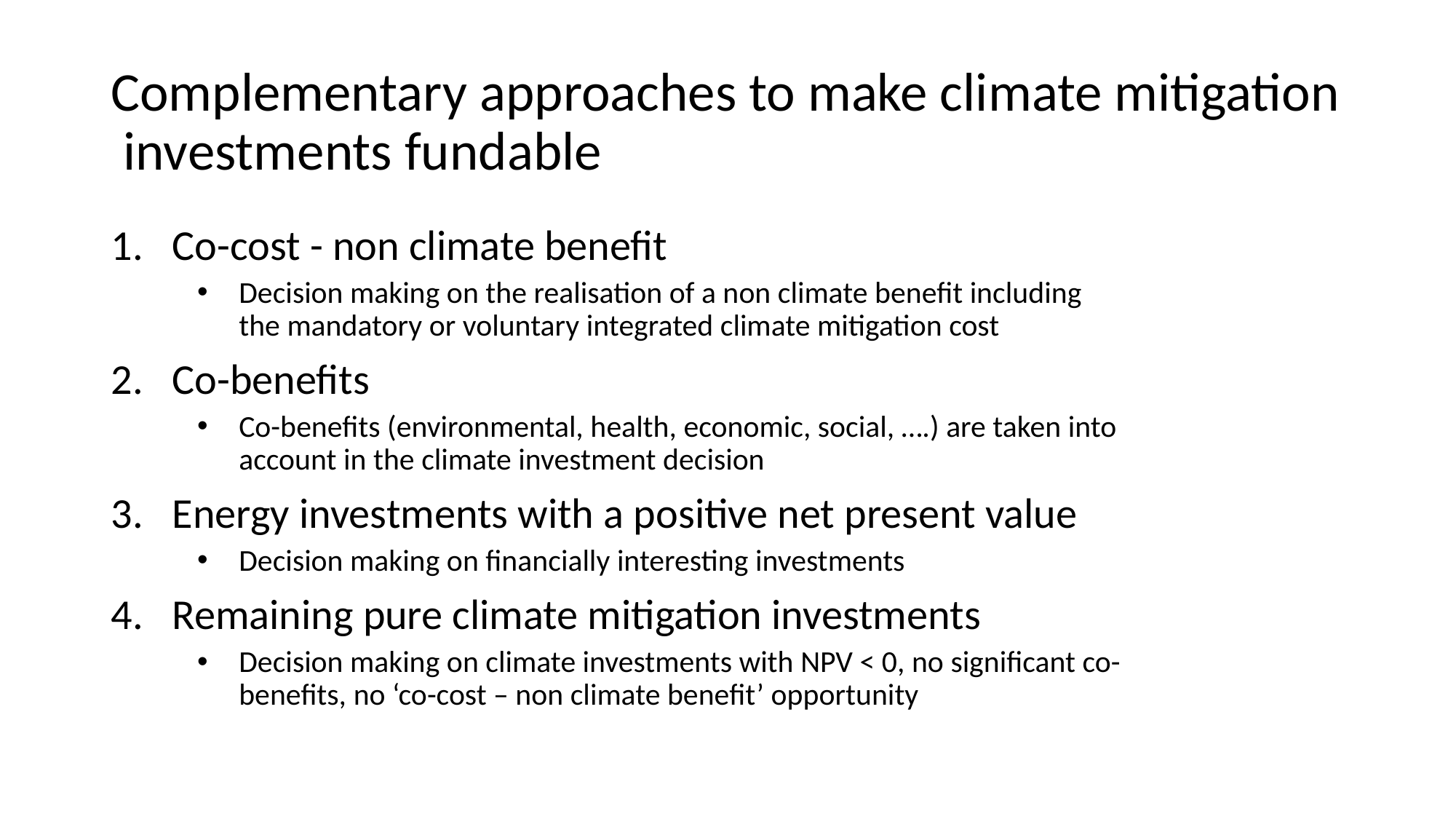

# Complementary approaches to make climate mitigation  investments fundable
Co-cost - non climate benefit
Decision making on the realisation of a non climate benefit including the mandatory or voluntary integrated climate mitigation cost
Co-benefits
Co-benefits (environmental, health, economic, social, ….) are taken into account in the climate investment decision
Energy investments with a positive net present value
Decision making on financially interesting investments
Remaining pure climate mitigation investments
Decision making on climate investments with NPV < 0, no significant co-benefits, no ‘co-cost – non climate benefit’ opportunity